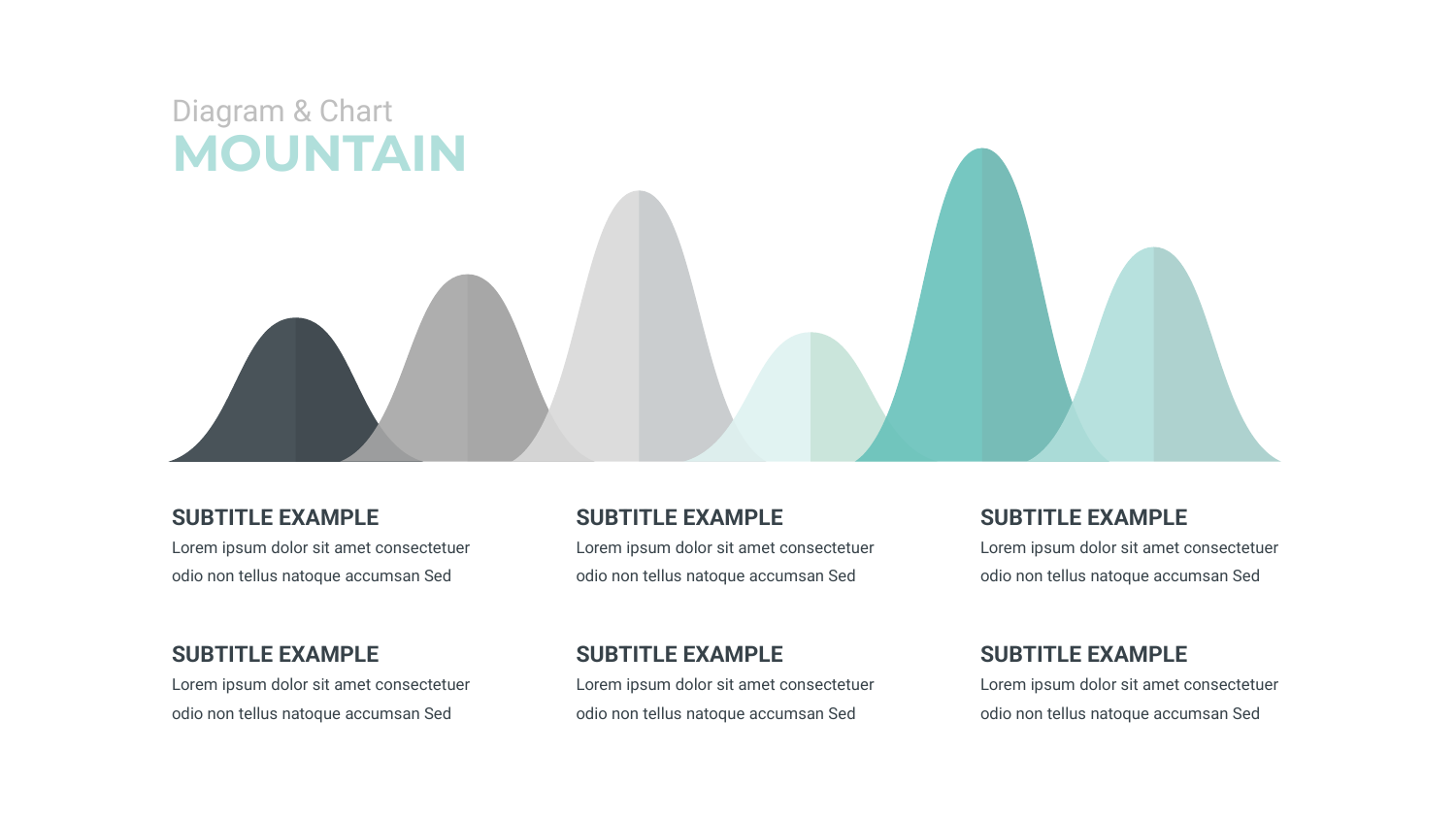

Diagram & Chart
MOUNTAIN

SUBTITLE EXAMPLE
Lorem ipsum dolor sit amet consectetuer odio non tellus natoque accumsan Sed
SUBTITLE EXAMPLE
Lorem ipsum dolor sit amet consectetuer odio non tellus natoque accumsan Sed
SUBTITLE EXAMPLE
Lorem ipsum dolor sit amet consectetuer odio non tellus natoque accumsan Sed
SUBTITLE EXAMPLE
Lorem ipsum dolor sit amet consectetuer odio non tellus natoque accumsan Sed
SUBTITLE EXAMPLE
Lorem ipsum dolor sit amet consectetuer odio non tellus natoque accumsan Sed
SUBTITLE EXAMPLE
Lorem ipsum dolor sit amet consectetuer odio non tellus natoque accumsan Sed